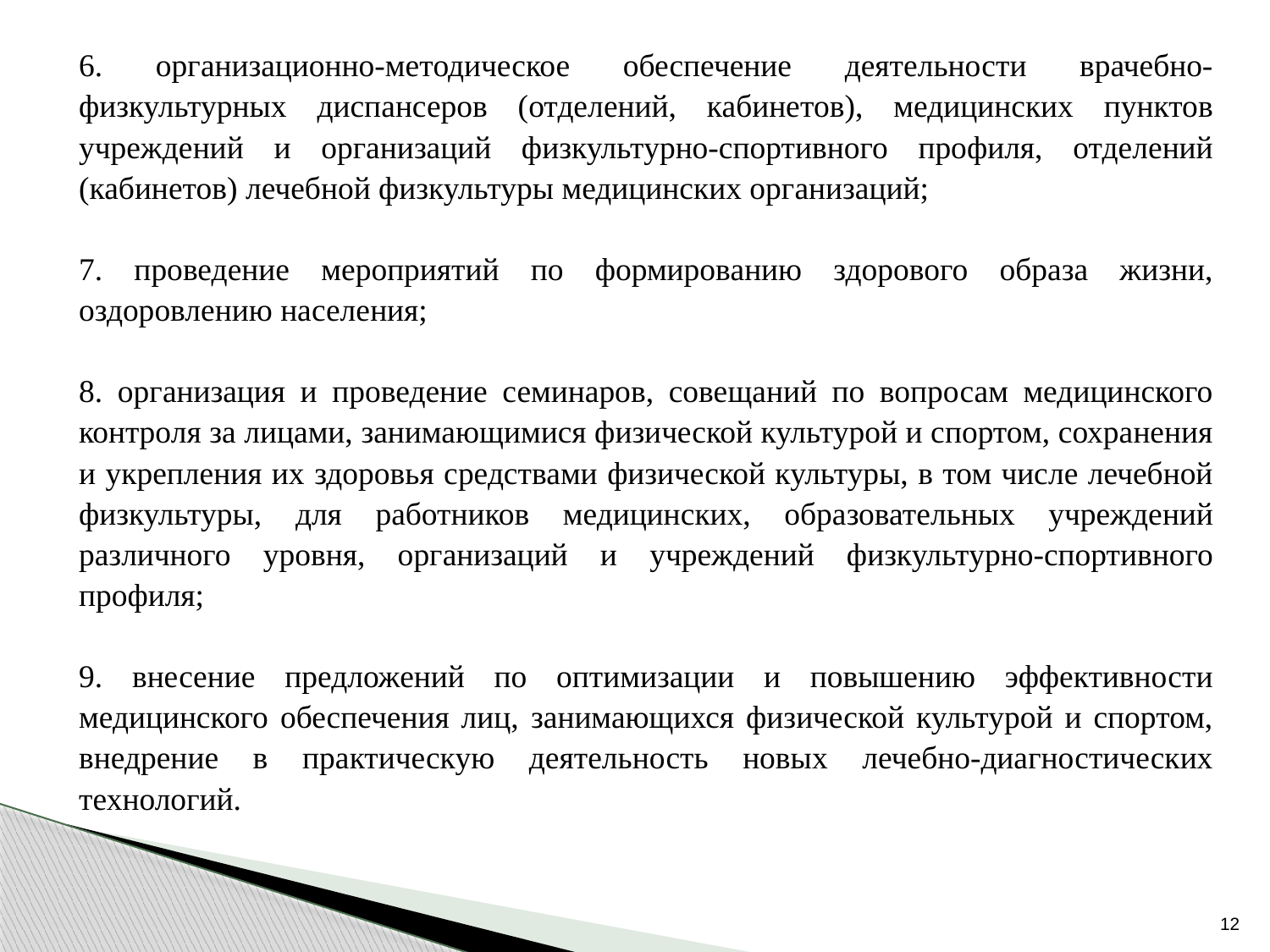

6. организационно-методическое обеспечение деятельности врачебно-физкультурных диспансеров (отделений, кабинетов), медицинских пунктов учреждений и организаций физкультурно-спортивного профиля, отделений (кабинетов) лечебной физкультуры медицинских организаций;

7. проведение мероприятий по формированию здорового образа жизни, оздоровлению населения;

8. организация и проведение семинаров, совещаний по вопросам медицинского контроля за лицами, занимающимися физической культурой и спортом, сохранения и укрепления их здоровья средствами физической культуры, в том числе лечебной физкультуры, для работников медицинских, образовательных учреждений различного уровня, организаций и учреждений физкультурно-спортивного профиля;

9. внесение предложений по оптимизации и повышению эффективности медицинского обеспечения лиц, занимающихся физической культурой и спортом, внедрение в практическую деятельность новых лечебно-диагностических технологий.
12